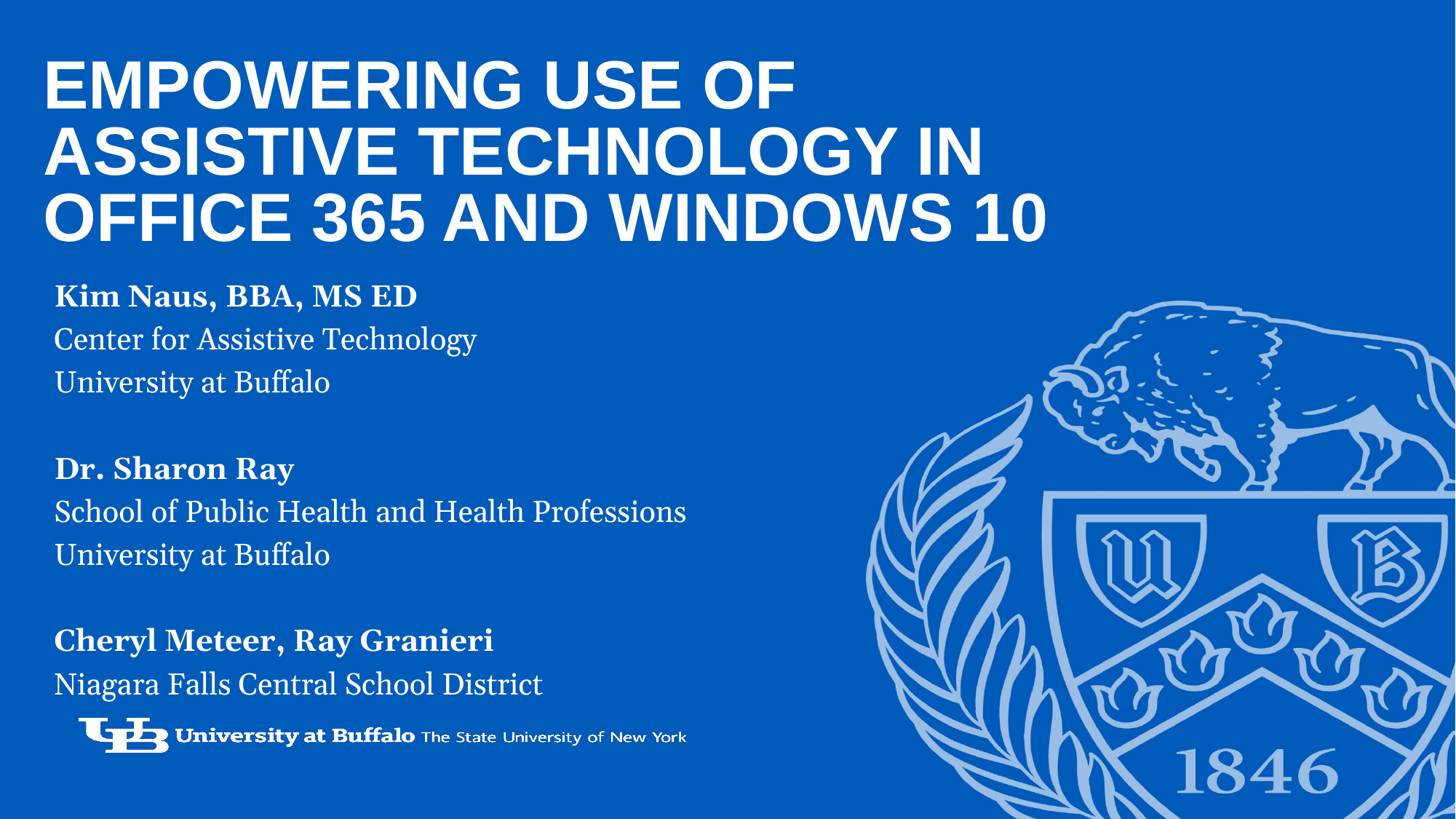

# Empowering use of ASSISTIVE TECHNOLOGY in OFFICE 365 AND WINDOWS 10
Kim Naus, BBA, MS ED
Center for Assistive Technology
University at Buffalo

Dr. Sharon Ray
School of Public Health and Health Professions
University at Buffalo

Cheryl Meteer, Ray Granieri
Niagara Falls Central School District